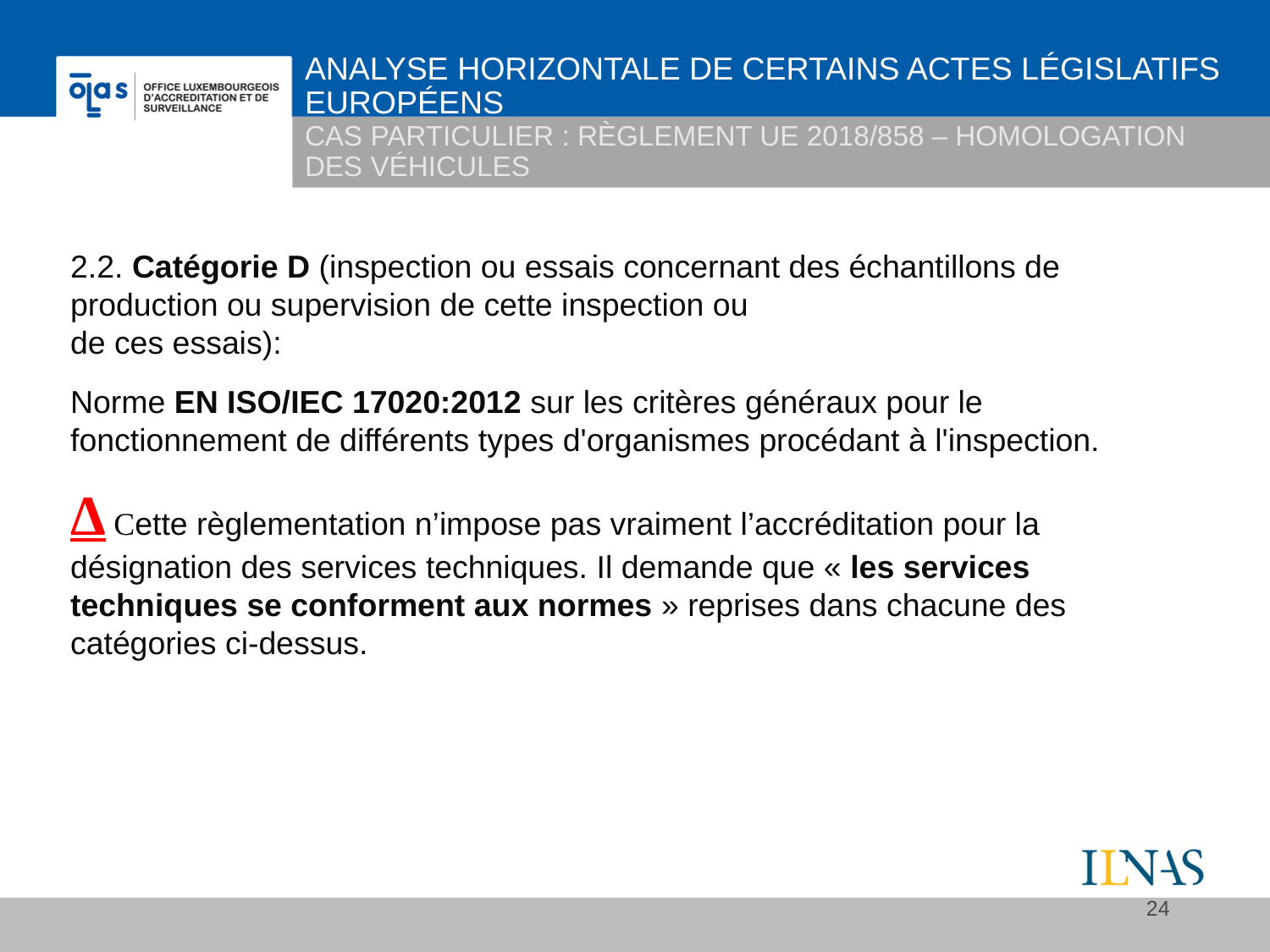

# Analyse horizontale de certains actes législatifs européens
Cas particulier : règlement UE 2018/858 – homologation des véhicules
2.2. Catégorie D (inspection ou essais concernant des échantillons de production ou supervision de cette inspection ou
de ces essais):

Norme EN ISO/IEC 17020:2012 sur les critères généraux pour le fonctionnement de différents types d'organismes procédant à l'inspection.

Δ Cette règlementation n’impose pas vraiment l’accréditation pour la désignation des services techniques. Il demande que « les services techniques se conforment aux normes » reprises dans chacune des catégories ci-dessus.
24